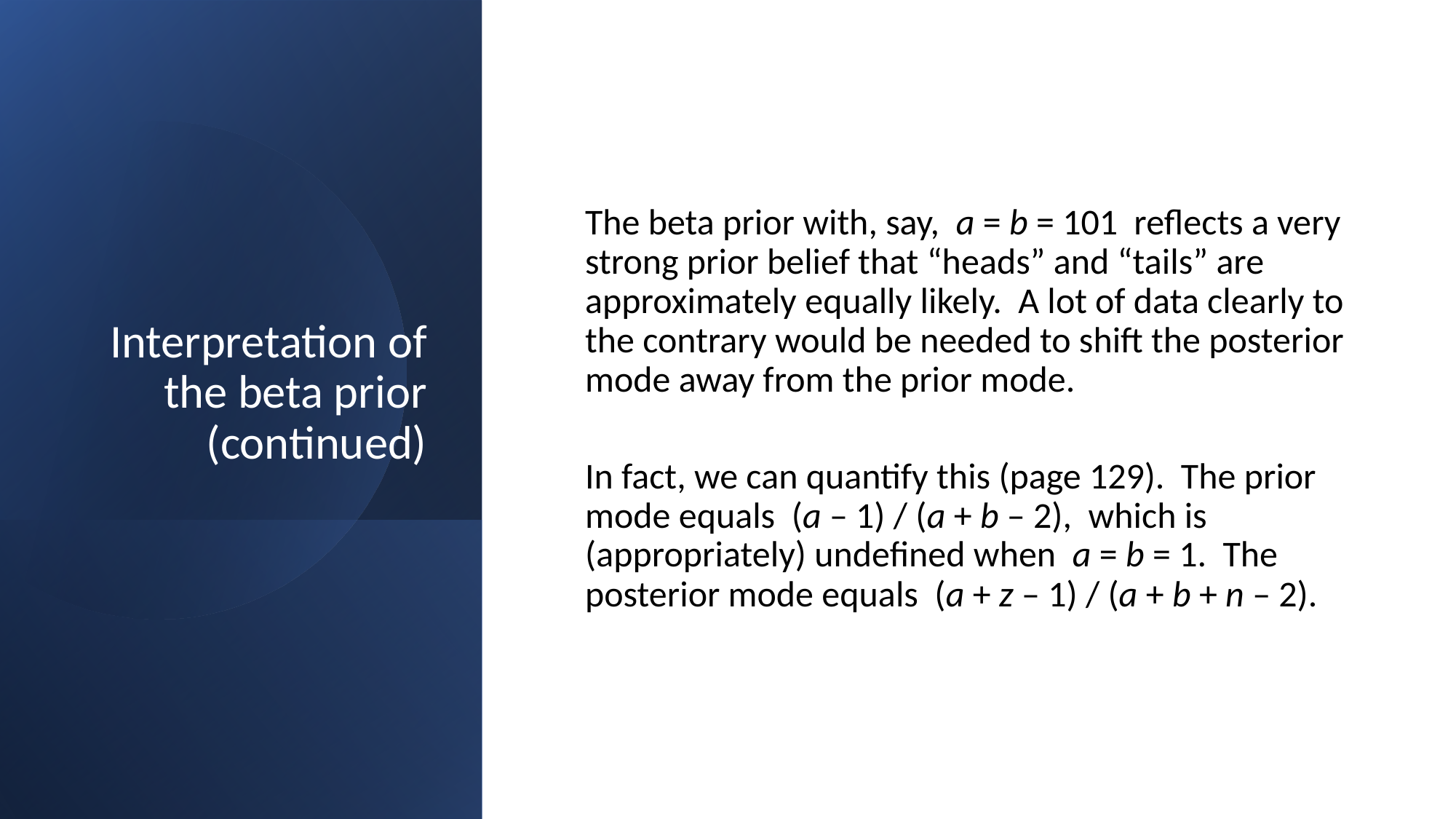

# Interpretation of the beta prior (continued)
The beta prior with, say,  a = b = 101  reflects a very strong prior belief that “heads” and “tails” are approximately equally likely.  A lot of data clearly to the contrary would be needed to shift the posterior mode away from the prior mode.

In fact, we can quantify this (page 129).  The prior mode equals  (a – 1) / (a + b – 2),  which is (appropriately) undefined when  a = b = 1.  The posterior mode equals  (a + z – 1) / (a + b + n – 2).